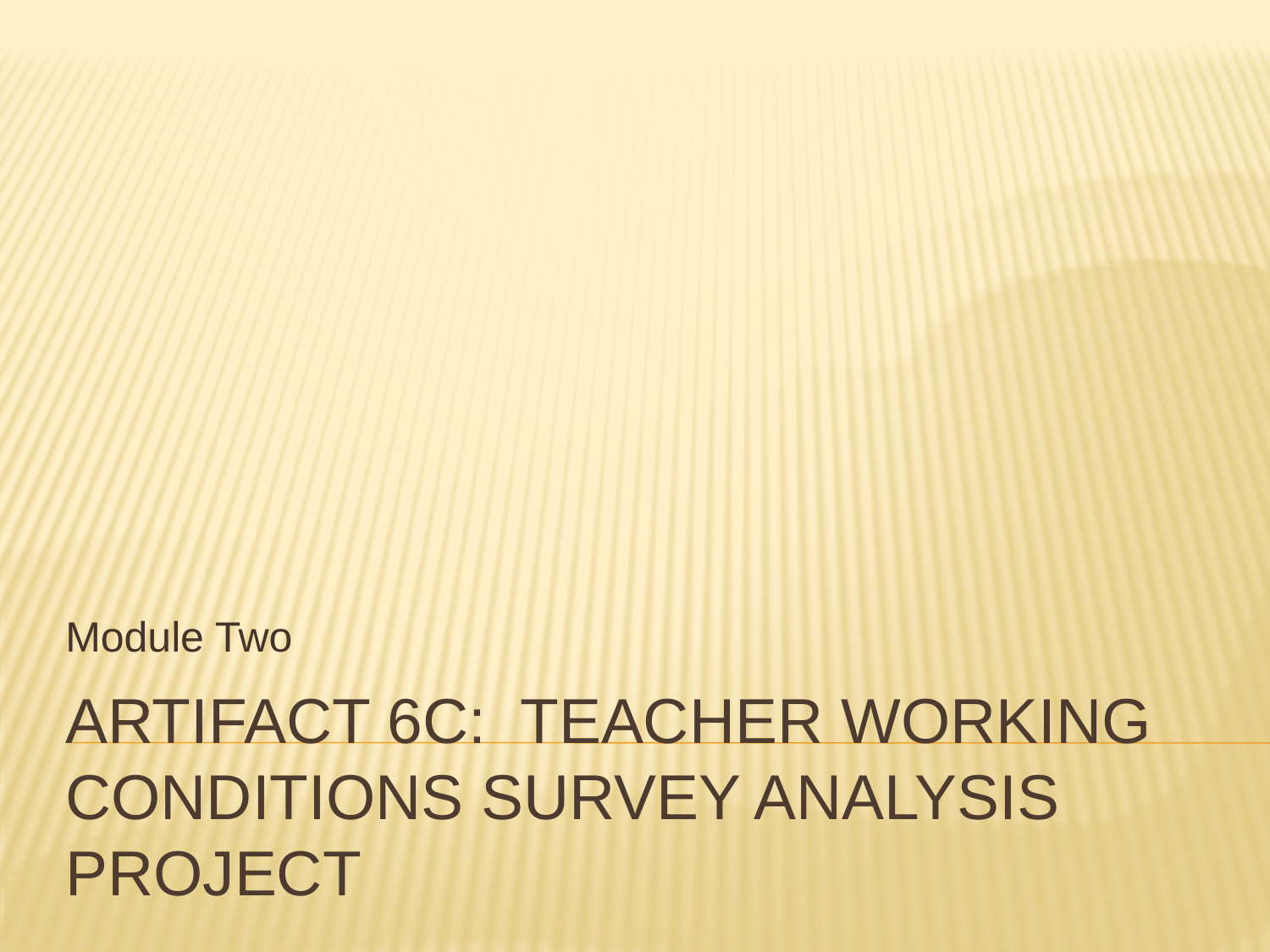

Module Two
# Artifact 6C:  Teacher Working Conditions Survey Analysis Project